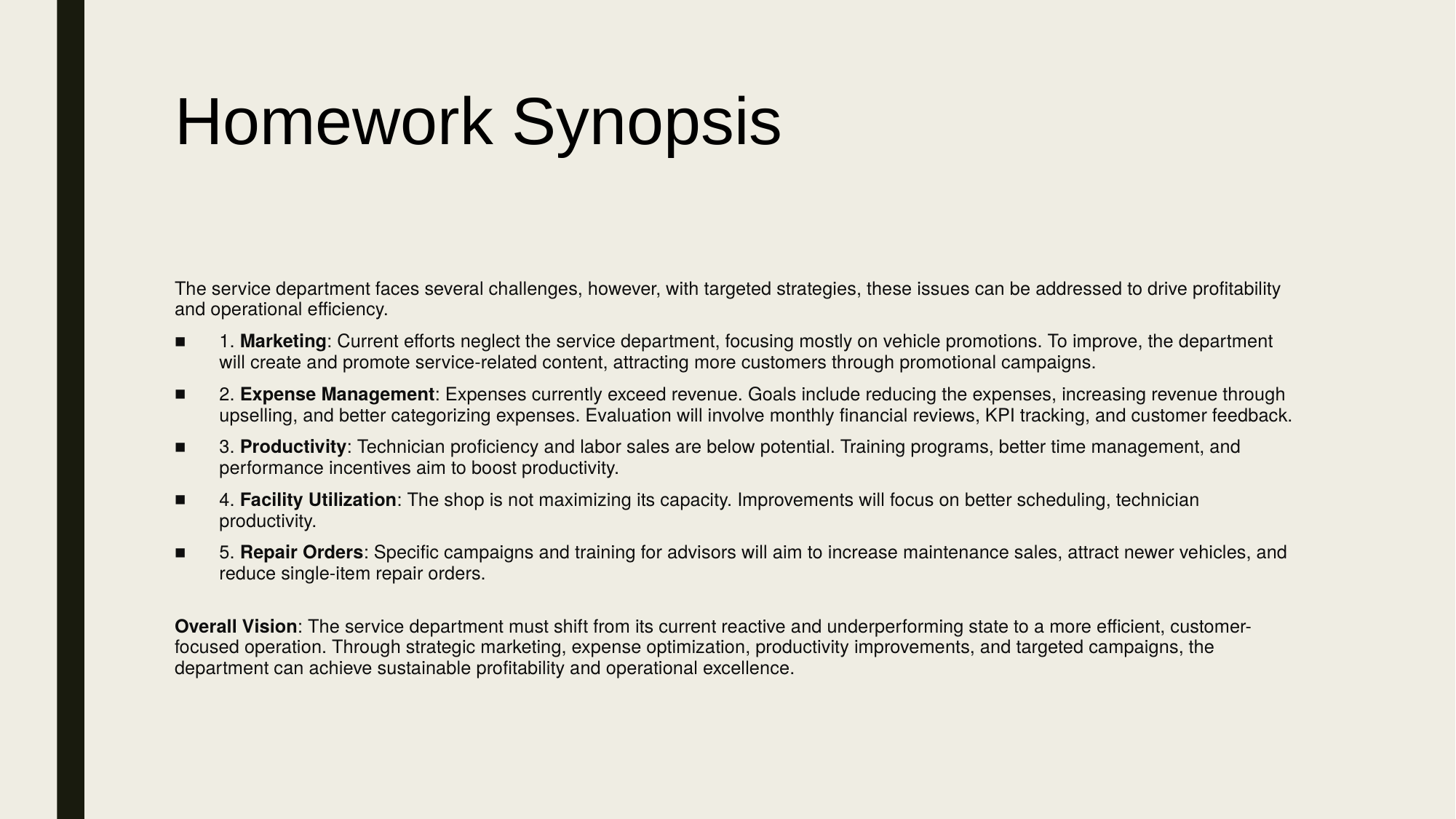

# Homework Synopsis
The service department faces several challenges, however, with targeted strategies, these issues can be addressed to drive profitability and operational efficiency.
1. Marketing: Current efforts neglect the service department, focusing mostly on vehicle promotions. To improve, the department will create and promote service-related content, attracting more customers through promotional campaigns.
2. Expense Management: Expenses currently exceed revenue. Goals include reducing the expenses, increasing revenue through upselling, and better categorizing expenses. Evaluation will involve monthly financial reviews, KPI tracking, and customer feedback.
3. Productivity: Technician proficiency and labor sales are below potential. Training programs, better time management, and performance incentives aim to boost productivity.
4. Facility Utilization: The shop is not maximizing its capacity. Improvements will focus on better scheduling, technician productivity.
5. Repair Orders: Specific campaigns and training for advisors will aim to increase maintenance sales, attract newer vehicles, and reduce single-item repair orders.
Overall Vision: The service department must shift from its current reactive and underperforming state to a more efficient, customer-focused operation. Through strategic marketing, expense optimization, productivity improvements, and targeted campaigns, the department can achieve sustainable profitability and operational excellence.